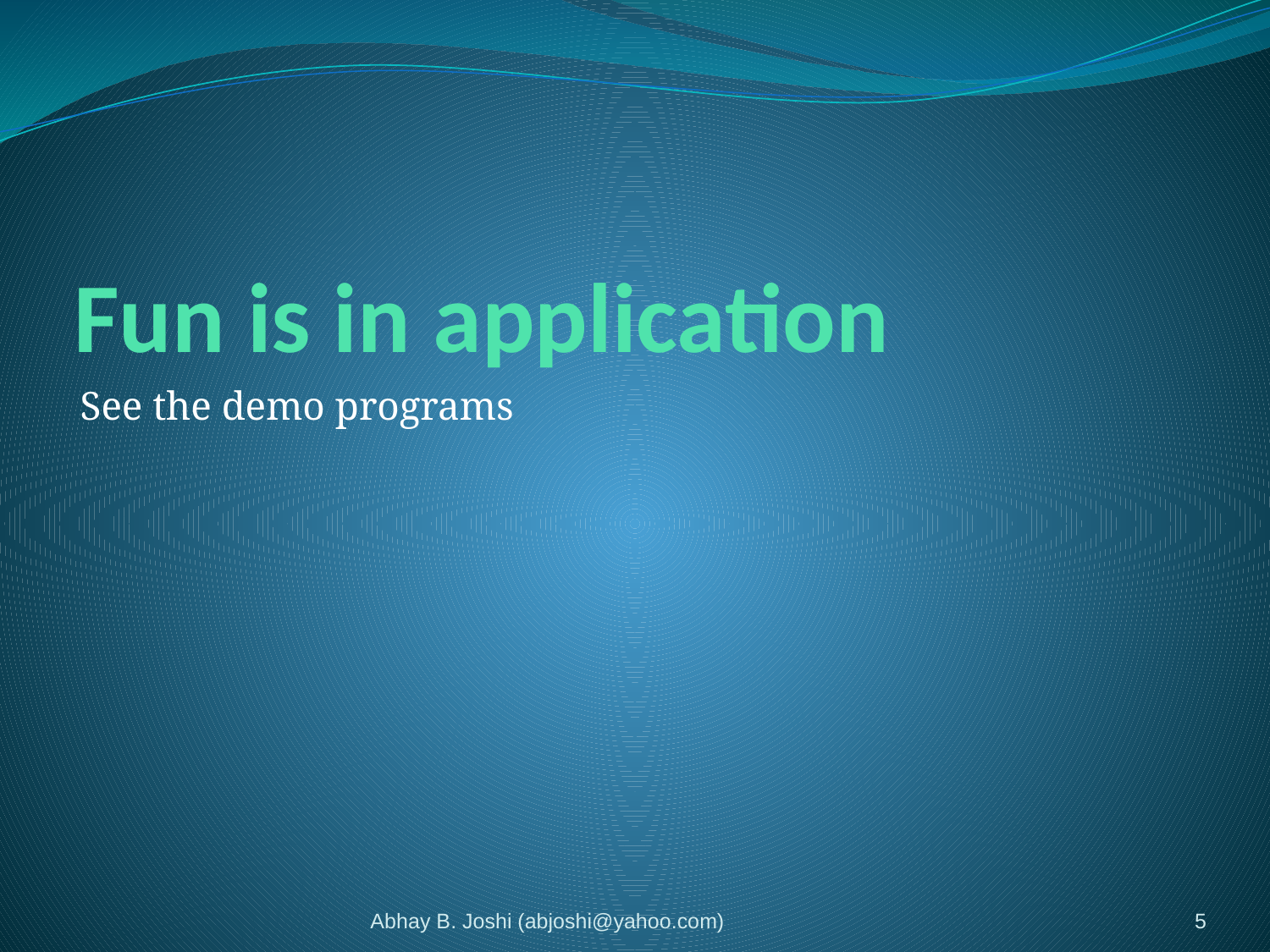

# Fun is in application
See the demo programs
Abhay B. Joshi (abjoshi@yahoo.com)
5